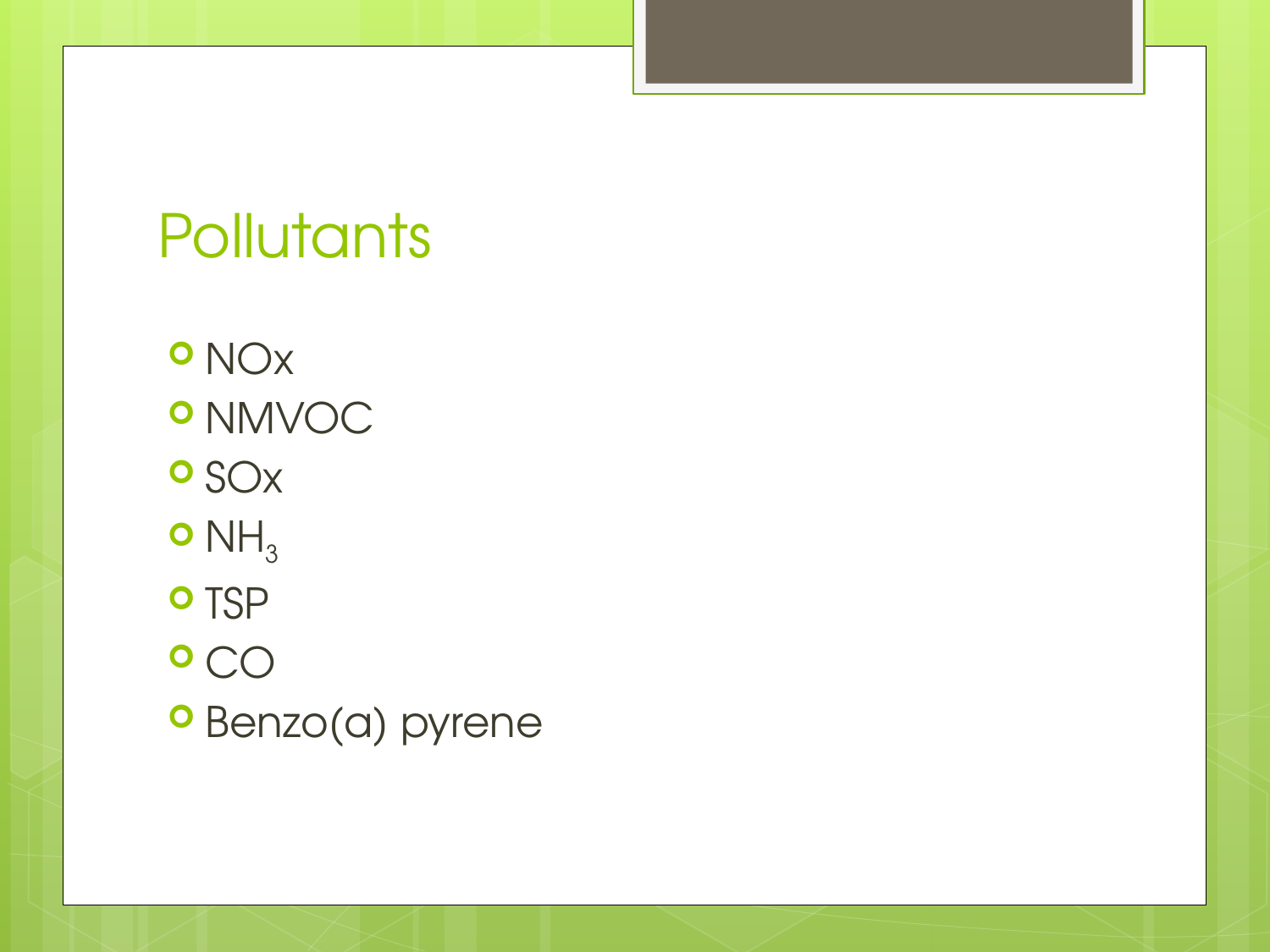

# Pollutants
NOx
NMVOC
SOx
NH3
TSP
CO
Benzo(a) pyrene